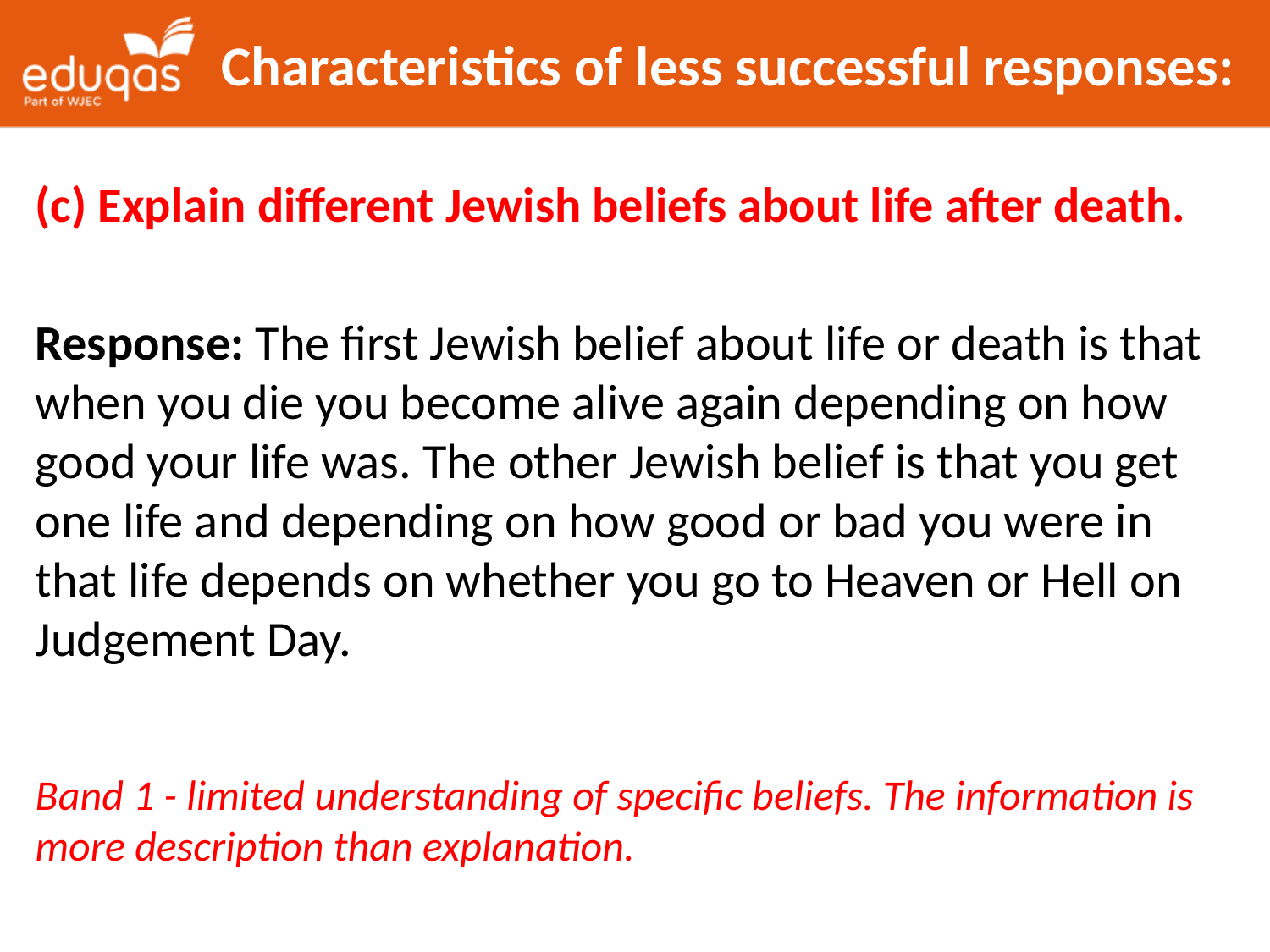

# Characteristics of less successful responses:

(c) Explain different Jewish beliefs about life after death.

Response: The first Jewish belief about life or death is that when you die you become alive again depending on how good your life was. The other Jewish belief is that you get one life and depending on how good or bad you were in that life depends on whether you go to Heaven or Hell on Judgement Day.

Band 1 - limited understanding of specific beliefs. The information is more description than explanation.